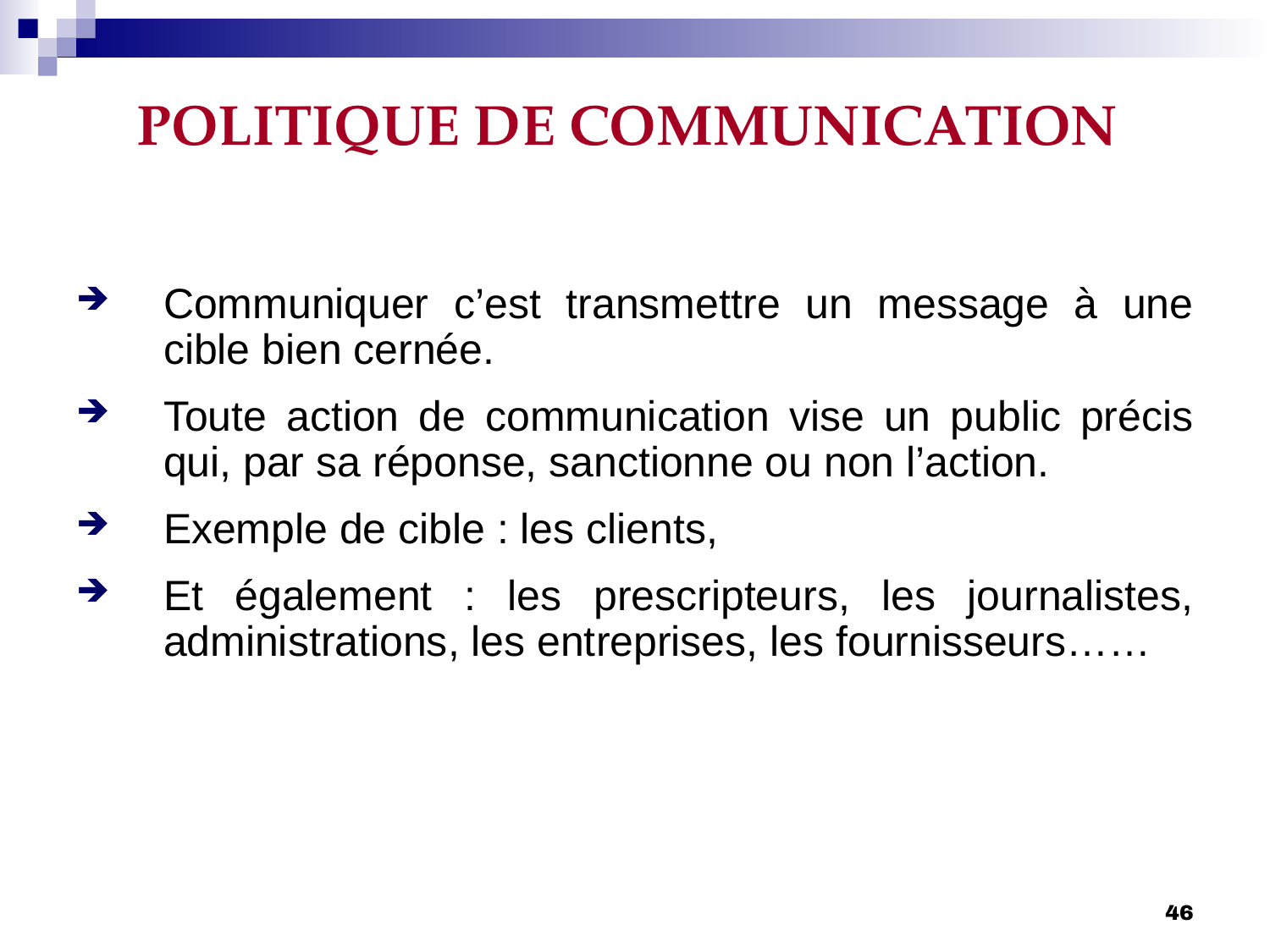

# POLITIQUE DE COMMUNICATION
Communiquer c’est transmettre un message à une cible bien cernée.
Toute action de communication vise un public précis qui, par sa réponse, sanctionne ou non l’action.
Exemple de cible : les clients,
Et également : les prescripteurs, les journalistes, administrations, les entreprises, les fournisseurs……
46